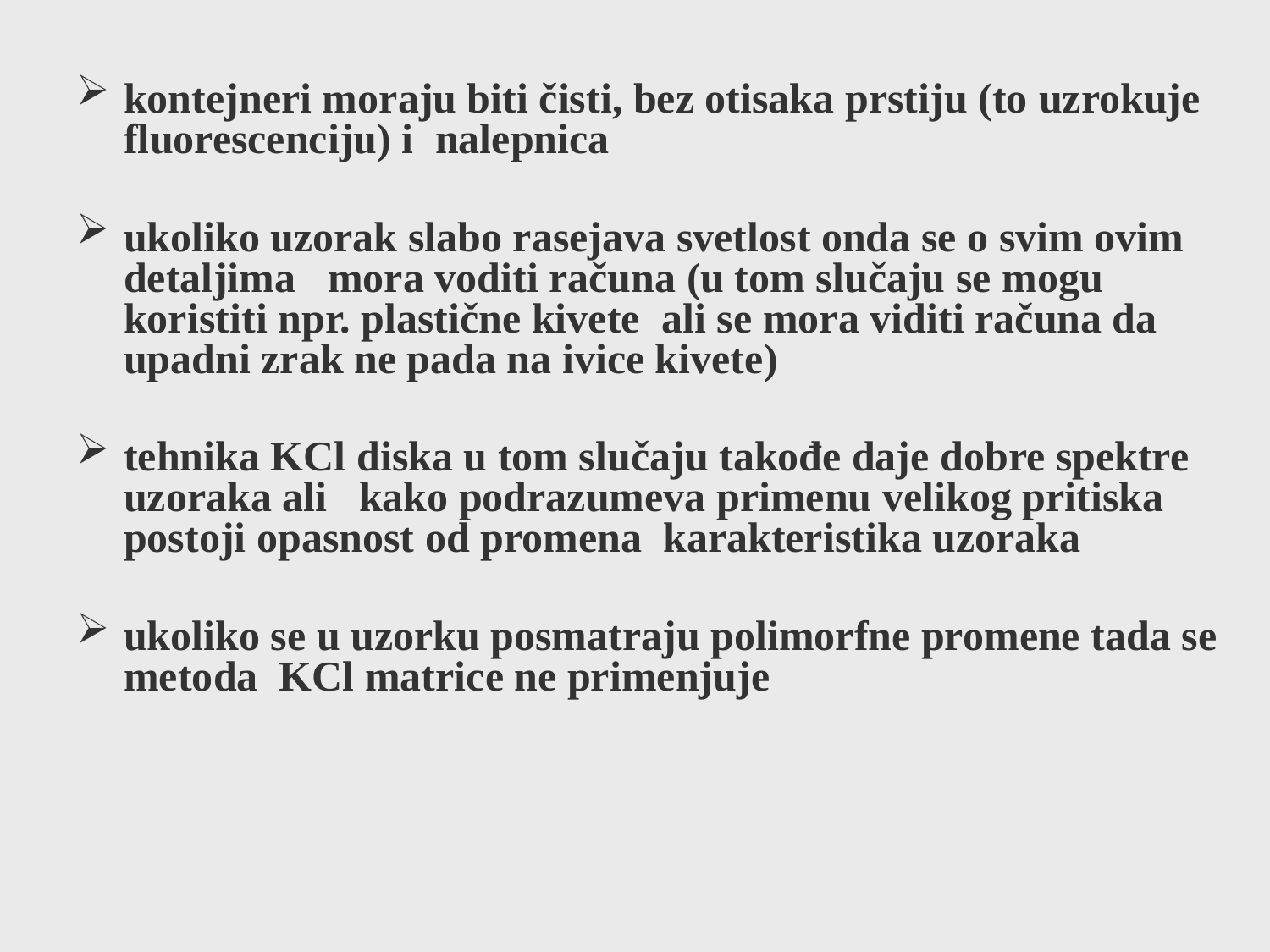

kontejneri moraju biti čisti, bez otisaka prstiju (to uzrokuje fluorescenciju) i  nalepnica

ukoliko uzorak slabo rasejava svetlost onda se o svim ovim detaljima   mora voditi računa (u tom slučaju se mogu koristiti npr. plastične kivete  ali se mora viditi računa da upadni zrak ne pada na ivice kivete)

tehnika KCl diska u tom slučaju takođe daje dobre spektre uzoraka ali   kako podrazumeva primenu velikog pritiska postoji opasnost od promena  karakteristika uzoraka

ukoliko se u uzorku posmatraju polimorfne promene tada se metoda  KCl matrice ne primenjuje